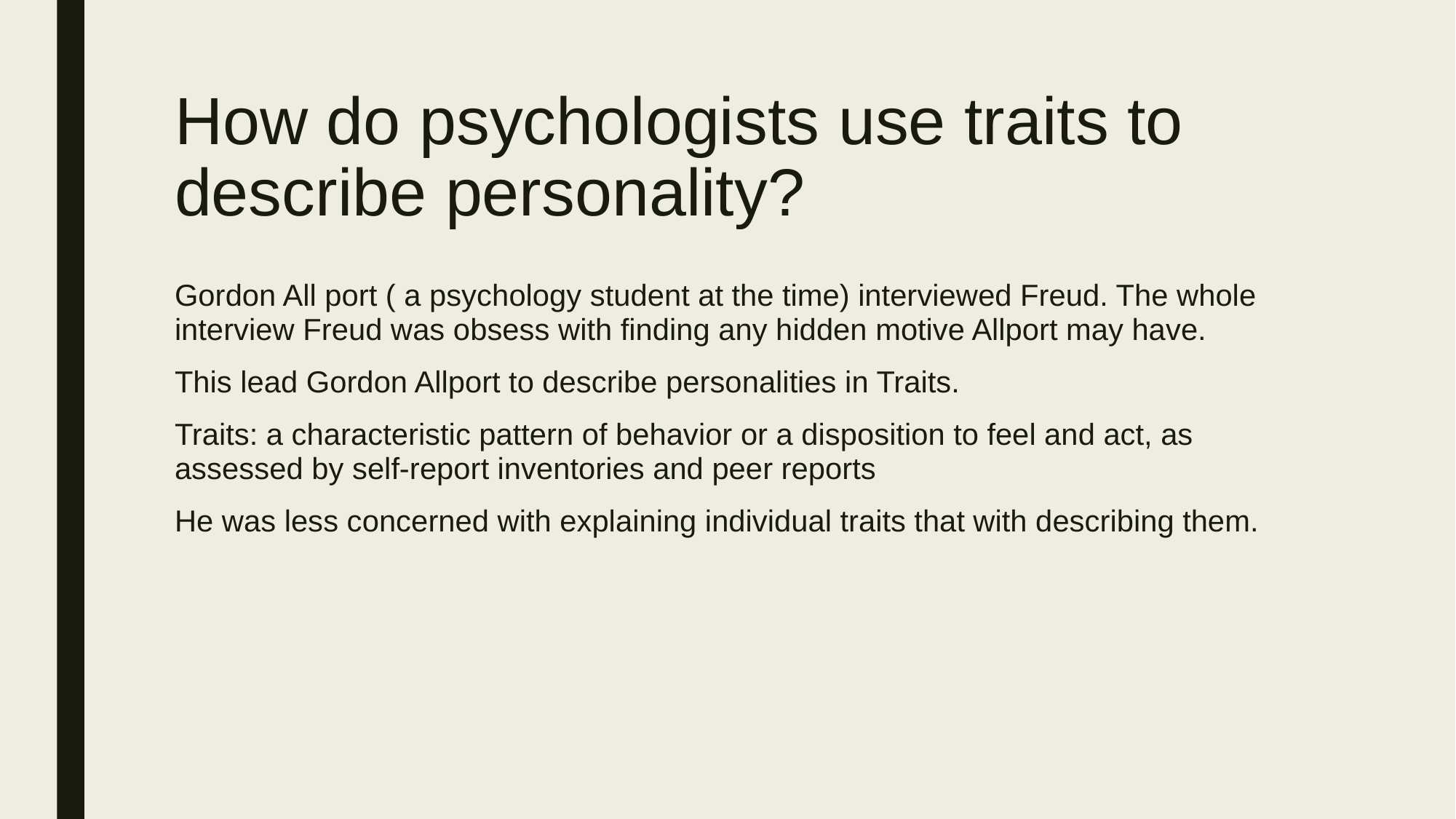

# How do psychologists use traits to describe personality?
Gordon All port ( a psychology student at the time) interviewed Freud. The whole interview Freud was obsess with finding any hidden motive Allport may have.
This lead Gordon Allport to describe personalities in Traits.
Traits: a characteristic pattern of behavior or a disposition to feel and act, as assessed by self-report inventories and peer reports
He was less concerned with explaining individual traits that with describing them.